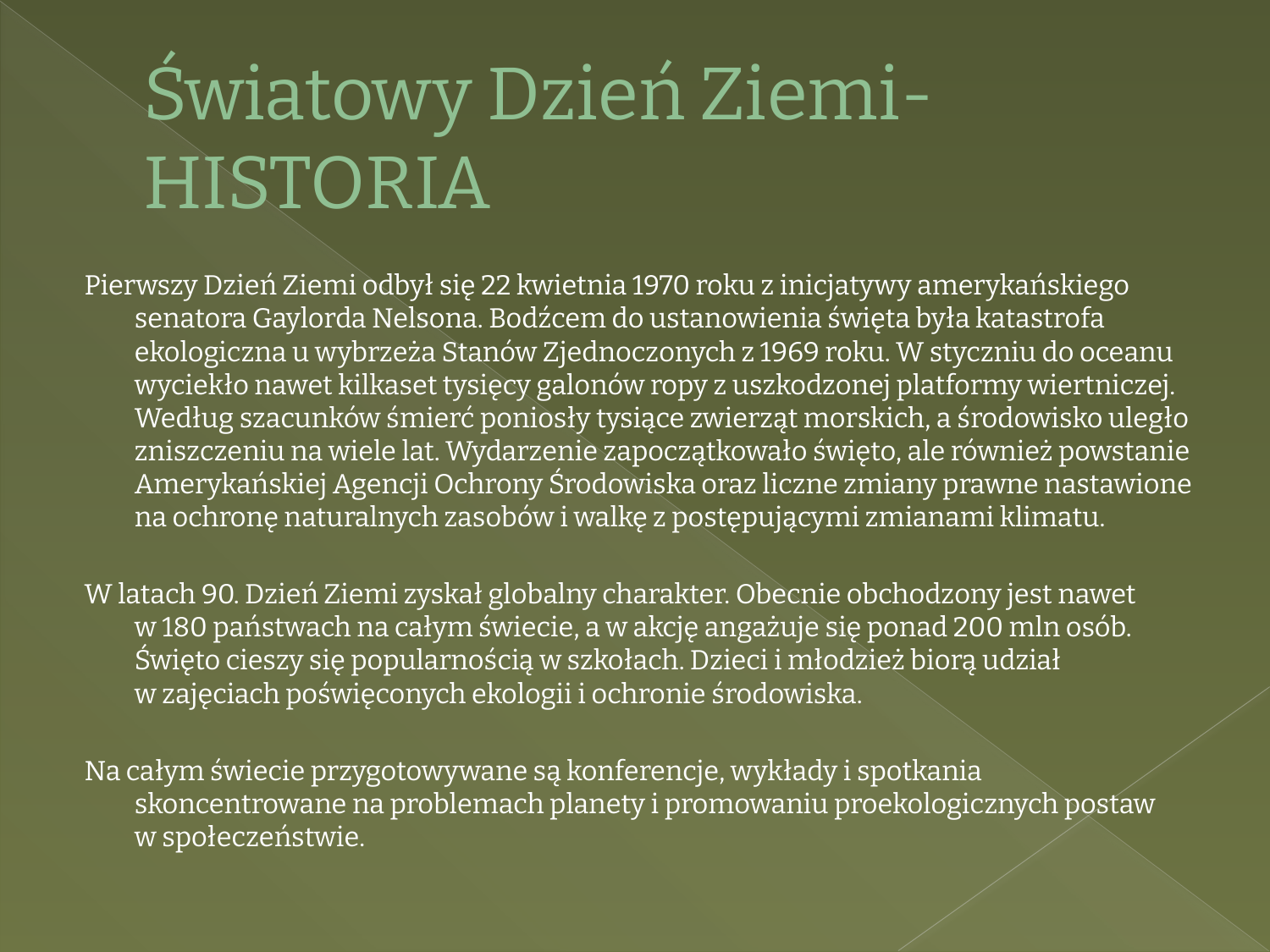

# Światowy Dzień Ziemi-HISTORIA
Pierwszy Dzień Ziemi odbył się 22 kwietnia 1970 roku z inicjatywy amerykańskiego senatora Gaylorda Nelsona. Bodźcem do ustanowienia święta była katastrofa ekologiczna u wybrzeża Stanów Zjednoczonych z 1969 roku. W styczniu do oceanu wyciekło nawet kilkaset tysięcy galonów ropy z uszkodzonej platformy wiertniczej. Według szacunków śmierć poniosły tysiące zwierząt morskich, a środowisko uległo zniszczeniu na wiele lat. Wydarzenie zapoczątkowało święto, ale również powstanie Amerykańskiej Agencji Ochrony Środowiska oraz liczne zmiany prawne nastawione na ochronę naturalnych zasobów i walkę z postępującymi zmianami klimatu.

W latach 90. Dzień Ziemi zyskał globalny charakter. Obecnie obchodzony jest nawet w 180 państwach na całym świecie, a w akcję angażuje się ponad 200 mln osób. Święto cieszy się popularnością w szkołach. Dzieci i młodzież biorą udział w zajęciach poświęconych ekologii i ochronie środowiska.

Na całym świecie przygotowywane są konferencje, wykłady i spotkania skoncentrowane na problemach planety i promowaniu proekologicznych postaw w społeczeństwie.